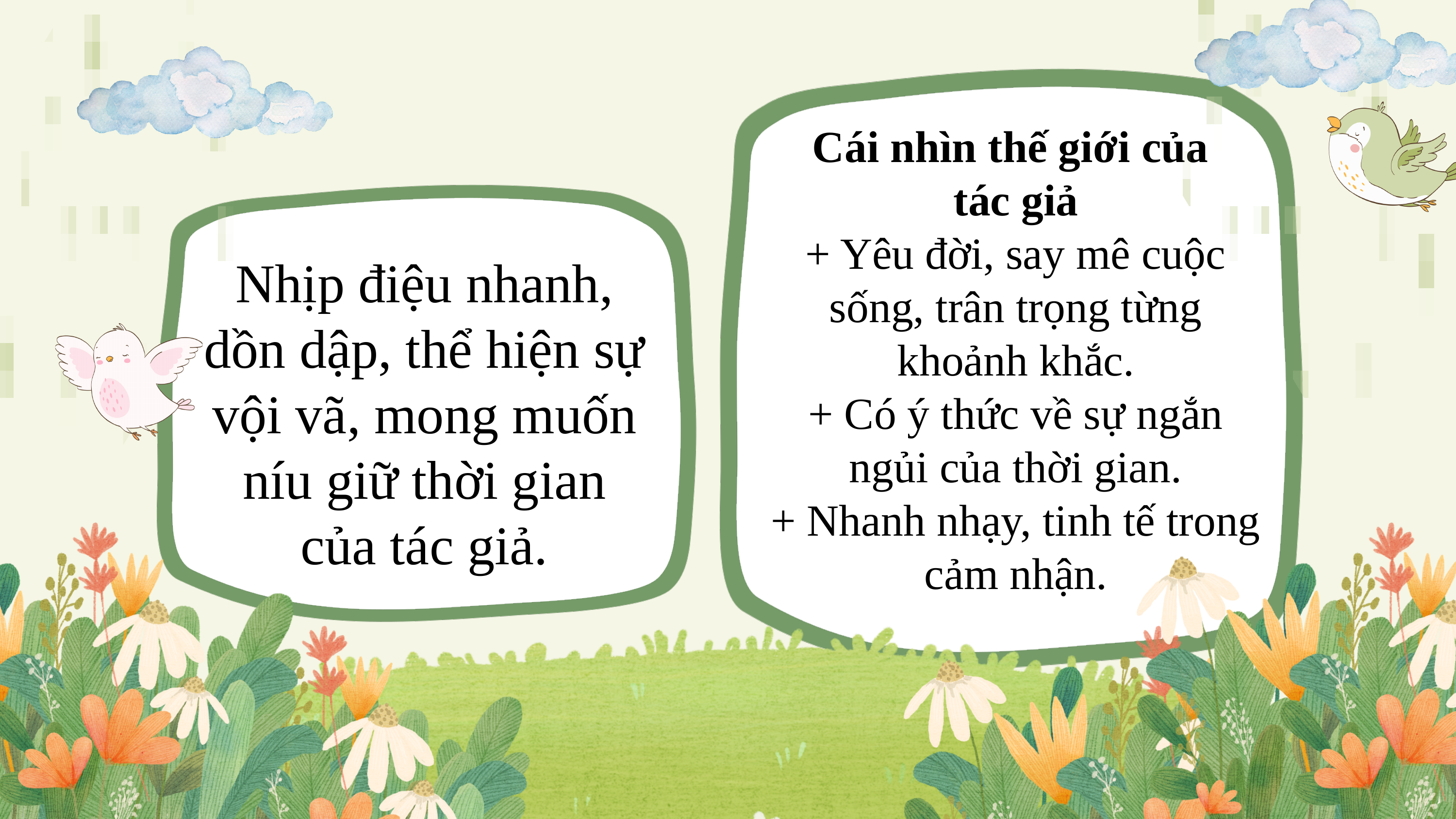

Cái nhìn thế giới của
tác giả
+ Yêu đời, say mê cuộc sống, trân trọng từng khoảnh khắc.
+ Có ý thức về sự ngắn ngủi của thời gian.
+ Nhanh nhạy, tinh tế trong cảm nhận.

Nhịp điệu nhanh, dồn dập, thể hiện sự vội vã, mong muốn níu giữ thời gian của tác giả.